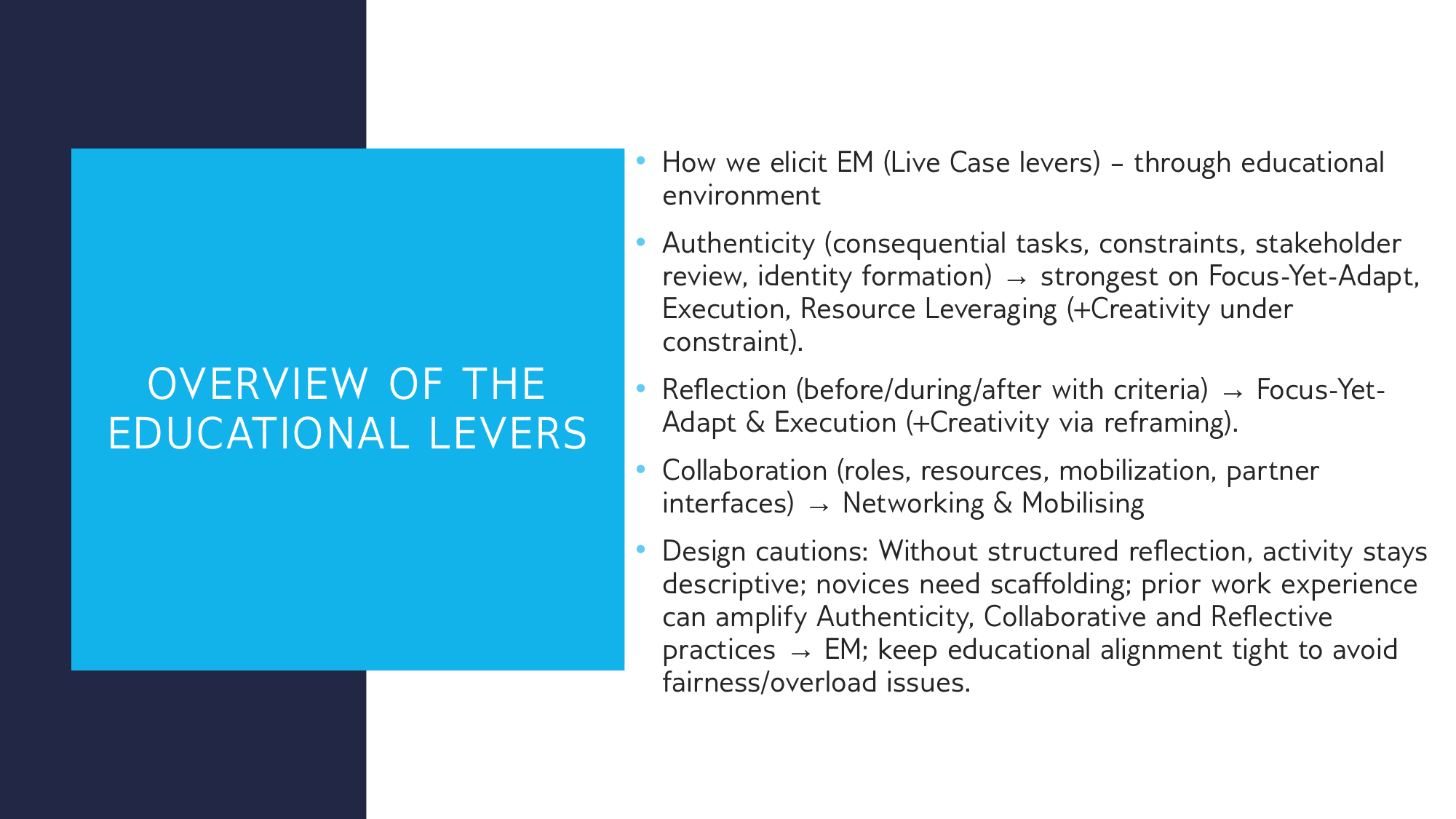

How we elicit EM (Live Case levers) – through educational environment
Authenticity (consequential tasks, constraints, stakeholder review, identity formation) → strongest on Focus-Yet-Adapt, Execution, Resource Leveraging (+Creativity under constraint).
Reflection (before/during/after with criteria) → Focus-Yet-Adapt & Execution (+Creativity via reframing).
Collaboration (roles, resources, mobilization, partner interfaces) → Networking & Mobilising
Design cautions: Without structured reflection, activity stays descriptive; novices need scaffolding; prior work experience can amplify Authenticity, Collaborative and Reflective practices → EM; keep educational alignment tight to avoid fairness/overload issues.
# Overview of the educational Levers